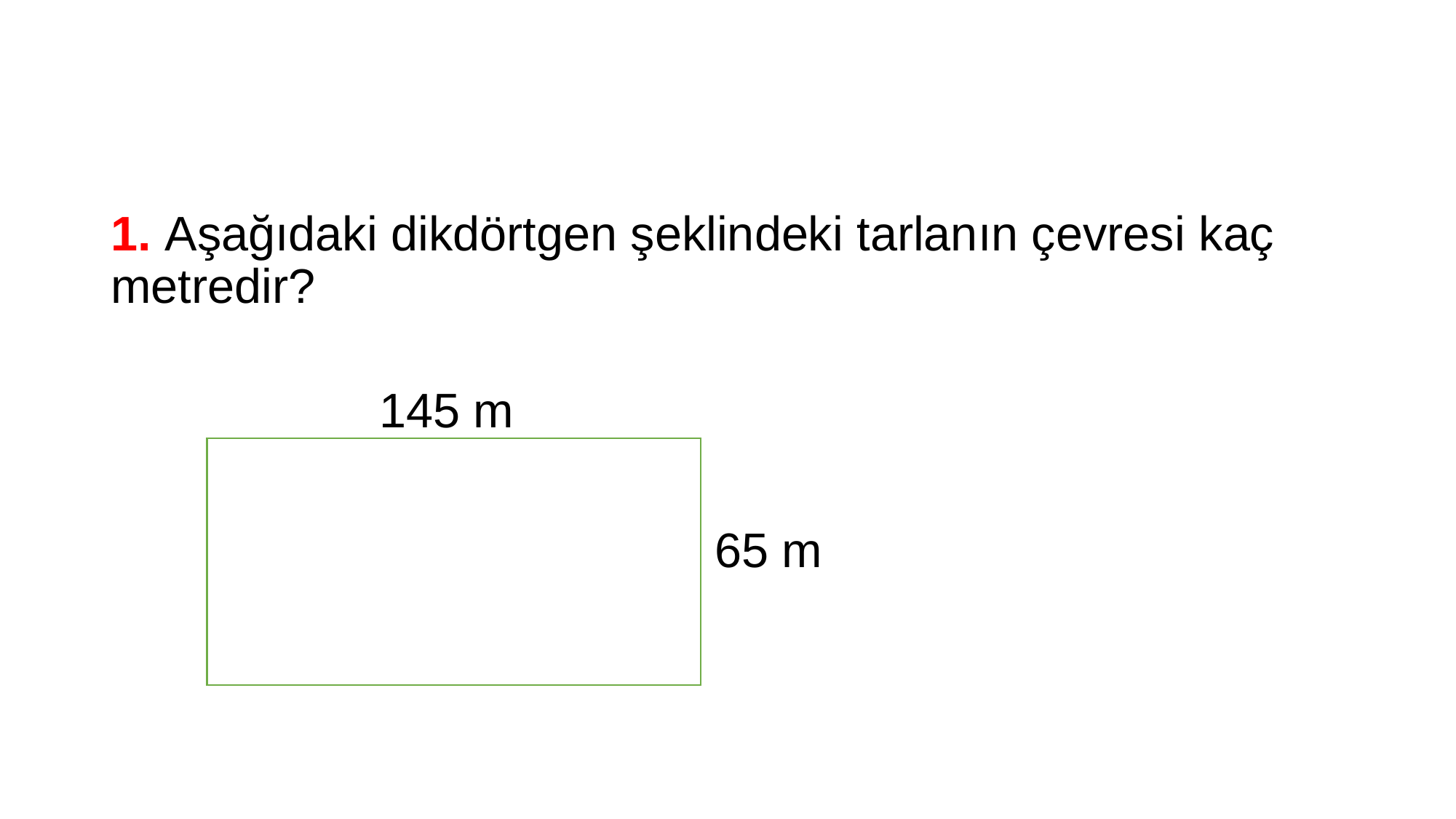

# 1. Aşağıdaki dikdörtgen şeklindeki tarlanın çevresi kaç metredir? 145 m 65 m